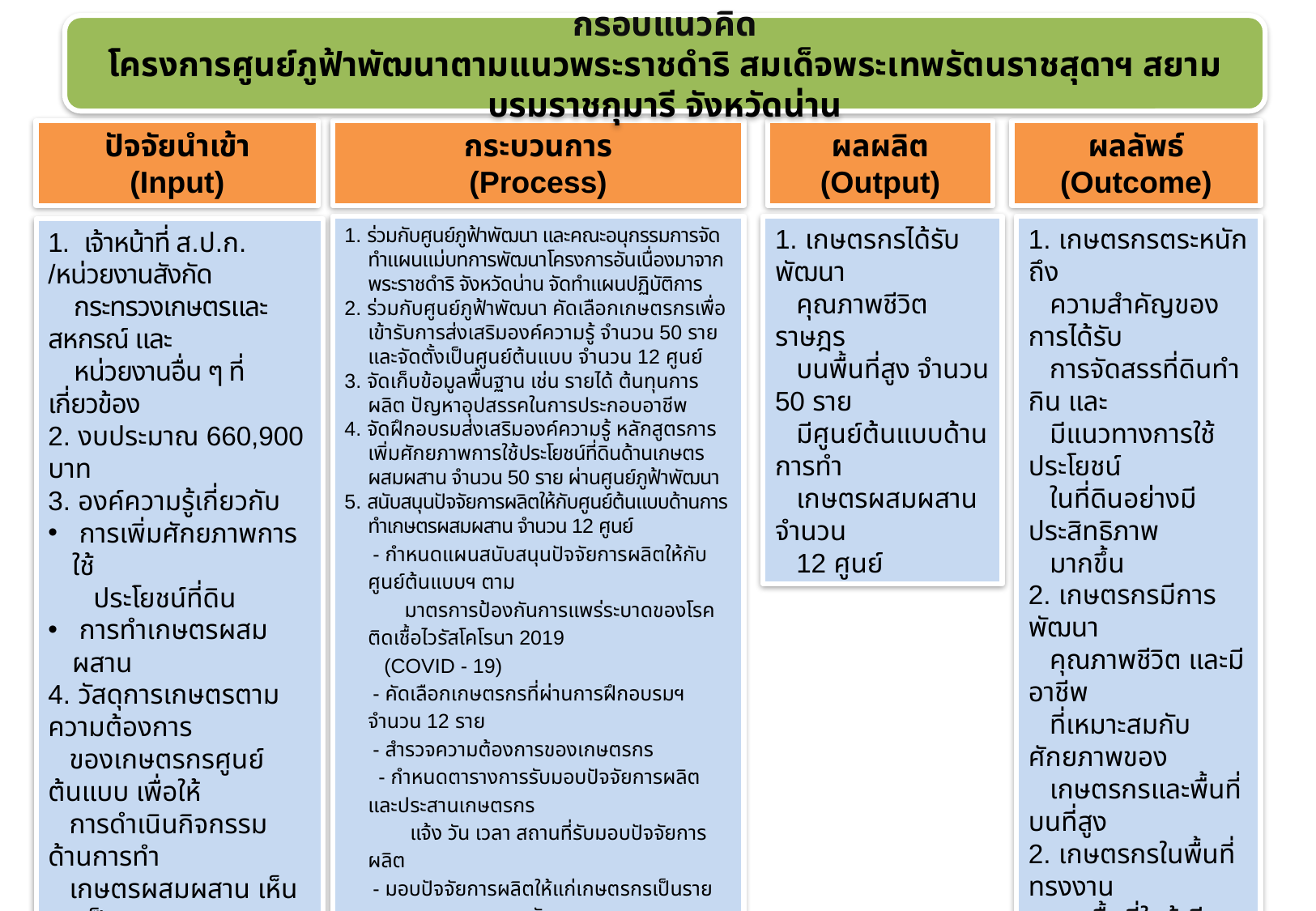

กรอบแนวคิด
โครงการศูนย์ภูฟ้าพัฒนาตามแนวพระราชดำริ สมเด็จพระเทพรัตนราชสุดาฯ สยามบรมราชกุมารี จังหวัดน่าน
ปัจจัยนำเข้า
(Input)
1.  เจ้าหน้าที่ ส.ป.ก. /หน่วยงานสังกัด
    กระทรวงเกษตรและสหกรณ์ และ
    หน่วยงานอื่น ๆ ที่เกี่ยวข้อง
2. งบประมาณ 660,900 บาท
3. องค์ความรู้เกี่ยวกับ
 การเพิ่มศักยภาพการใช้
   ประโยชน์ที่ดิน
 การทำเกษตรผสมผสาน
4. วัสดุการเกษตรตามความต้องการ
   ของเกษตรกรศูนย์ต้นแบบ เพื่อให้
   การดำเนินกิจกรรม ด้านการทำ
   เกษตรผสมผสาน เห็นผลเป็น
   รูปธรรม
กระบวนการ
(Process)
ผลผลิต
(Output)
ผลลัพธ์
(Outcome)
1. ร่วมกับศูนย์ภูฟ้าพัฒนา และคณะอนุกรรมการจัดทำแผนแม่บทการพัฒนาโครงการอันเนื่องมาจากพระราชดำริ จังหวัดน่าน จัดทำแผนปฏิบัติการ
2. ร่วมกับศูนย์ภูฟ้าพัฒนา คัดเลือกเกษตรกรเพื่อเข้ารับการส่งเสริมองค์ความรู้ จำนวน 50 ราย และจัดตั้งเป็นศูนย์ต้นแบบ จำนวน 12 ศูนย์
3. จัดเก็บข้อมูลพื้นฐาน เช่น รายได้ ต้นทุนการผลิต ปัญหาอุปสรรคในการประกอบอาชีพ
4. จัดฝึกอบรมส่งเสริมองค์ความรู้ หลักสูตรการเพิ่มศักยภาพการใช้ประโยชน์ที่ดินด้านเกษตรผสมผสาน จำนวน 50 ราย ผ่านศูนย์ภูฟ้าพัฒนา
5. สนับสนุนปัจจัยการผลิตให้กับศูนย์ต้นแบบด้านการทำเกษตรผสมผสาน จำนวน 12 ศูนย์
     - กำหนดแผนสนับสนุนปัจจัยการผลิตให้กับศูนย์ต้นแบบฯ ตาม
       มาตรการป้องกันการแพร่ระบาดของโรคติดเชื้อไวรัสโคโรนา 2019
       (COVID - 19)
     - คัดเลือกเกษตรกรที่ผ่านการฝึกอบรมฯ จำนวน 12 ราย
     - สำรวจความต้องการของเกษตรกร
      - กำหนดตารางการรับมอบปัจจัยการผลิต และประสานเกษตรกร
        แจ้ง วัน เวลา สถานที่รับมอบปัจจัยการผลิต
     - มอบปัจจัยการผลิตให้แก่เกษตรกรเป็นรายบุคคลตามตารางการรับ
       มอบที่กำหนด โดยนำปัจจัยการผลิตมอบให้กับเกษตรกร ณ ที่อยู่
         อาศัย/แปลงเกษตร
    - ดำเนินการอื่นๆ ที่เหมาะสม
6. ติดตามผลการดำเนินงานอย่างต่อเนื่องและสม่ำเสมอเป็นประจำทุกเดือน
7. รายงานแผนงาน/ผลงานในระบบ.(PARA).และรายงานการใช้จ่ายงบประมาณให้กับ กปร. ทุกวันที่ 25 ของเดือน
8. ประเมินผลเชิงปริมาณและคุณภาพในช่วงไตรมาสที่ 4 และการจัดทำเอกสารสรุปผลงานโครงการ
1. เกษตรกรได้รับพัฒนา
   คุณภาพชีวิตราษฎร
   บนพื้นที่สูง จำนวน 50 ราย
   มีศูนย์ต้นแบบด้านการทำ
   เกษตรผสมผสาน จำนวน
   12 ศูนย์
1. เกษตรกรตระหนักถึง
   ความสำคัญของการได้รับ
   การจัดสรรที่ดินทำกิน และ
   มีแนวทางการใช้ประโยชน์
   ในที่ดินอย่างมีประสิทธิภาพ
   มากขึ้น
2. เกษตรกรมีการพัฒนา
   คุณภาพชีวิต และมีอาชีพ
   ที่เหมาะสมกับศักยภาพของ
   เกษตรกรและพื้นที่บนที่สูง
2. เกษตรกรในพื้นที่ทรงงาน
   และพื้นที่ใกล้เคียงโครงการ
   มีต้นแบบในด้านการทำ
   เกษตรผสมผสาน